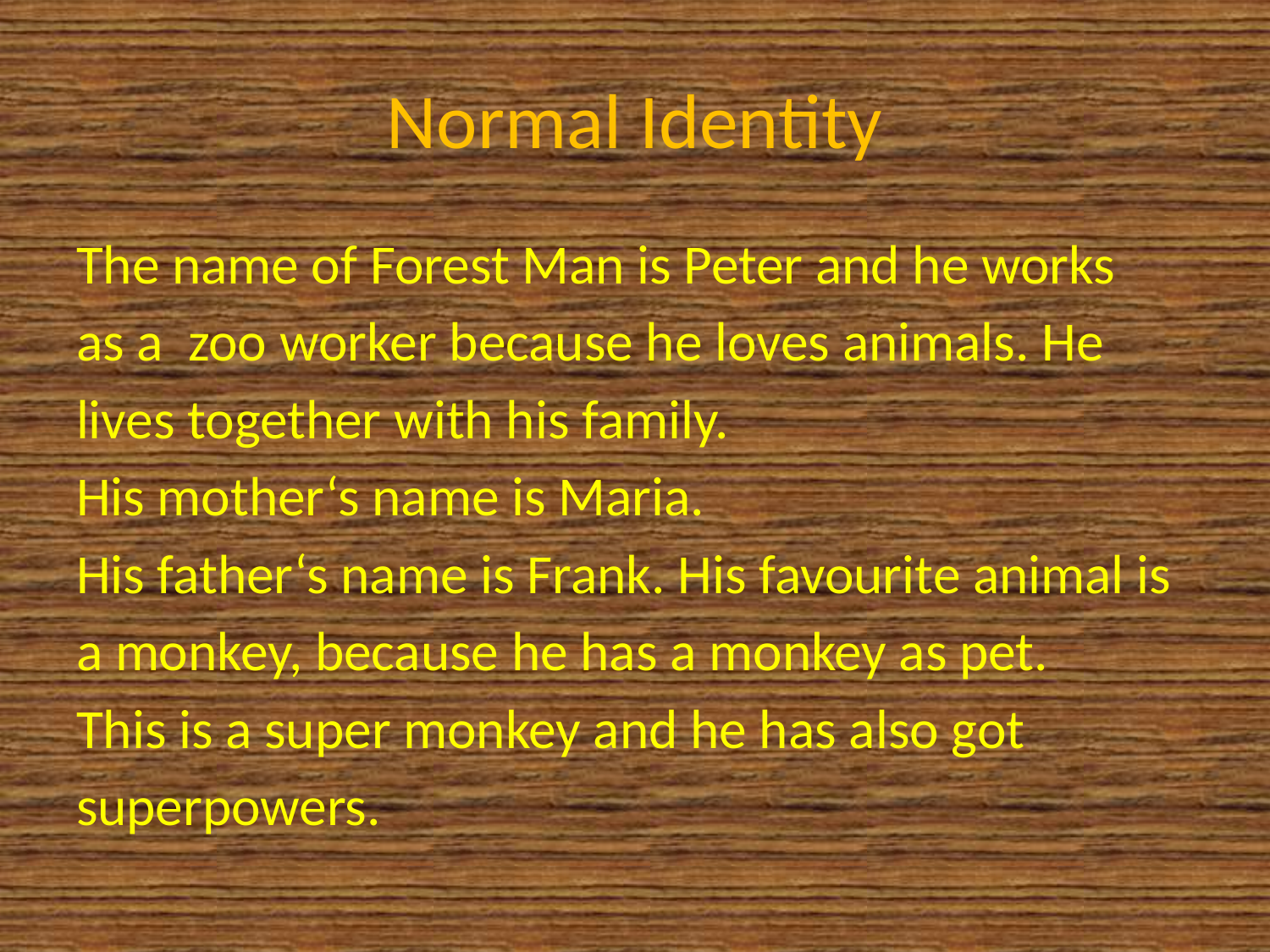

# Normal Identity
The name of Forest Man is Peter and he works
as a  zoo worker because he loves animals. He
lives together with his family.
His mother‘s name is Maria.
His father‘s name is Frank. His favourite animal is
a monkey, because he has a monkey as pet.
This is a super monkey and he has also got
superpowers.